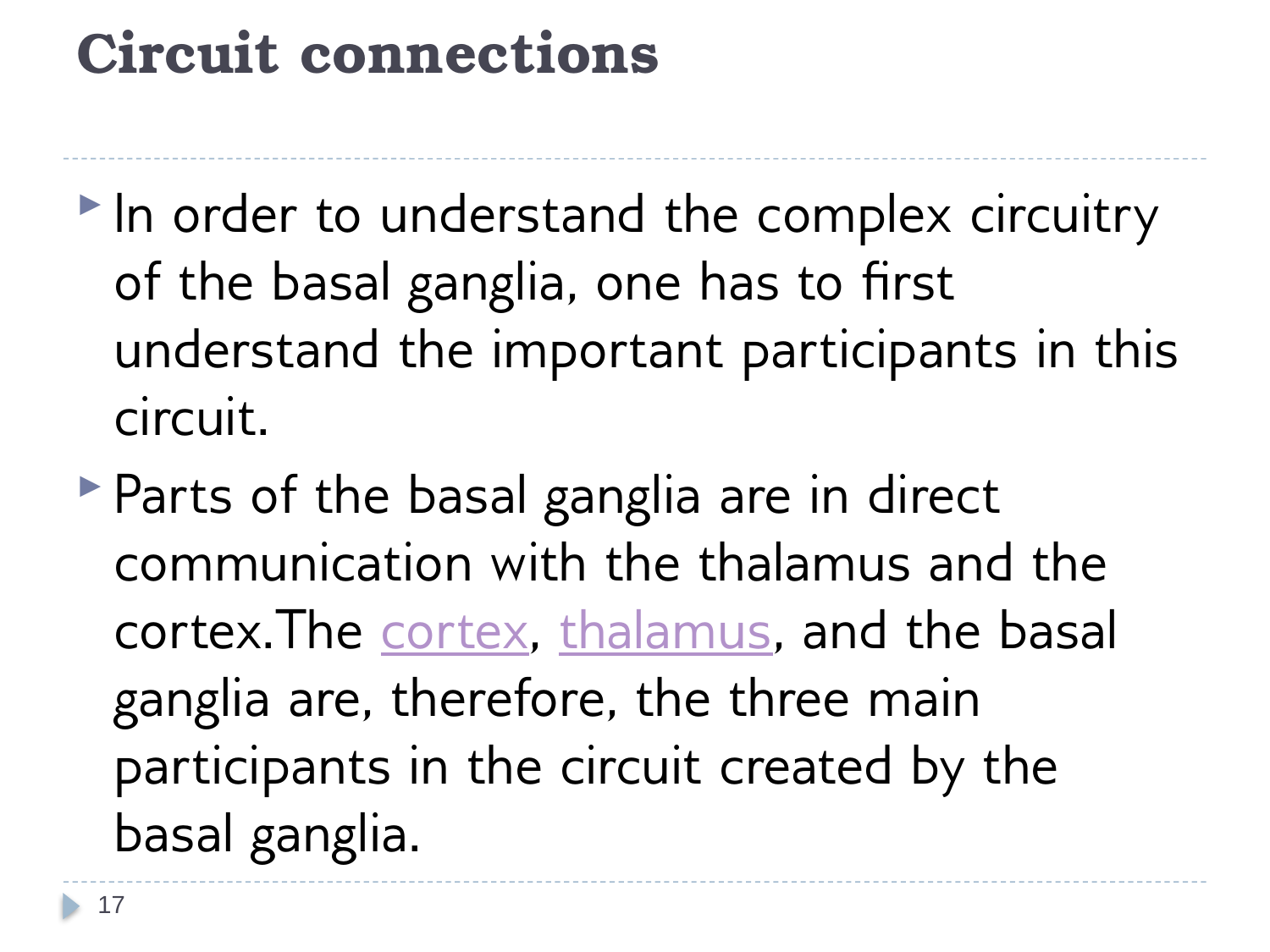

# Circuit connections
In order to understand the complex circuitry of the basal ganglia, one has to first understand the important participants in this circuit.
Parts of the basal ganglia are in direct communication with the thalamus and the cortex.The cortex, thalamus, and the basal ganglia are, therefore, the three main participants in the circuit created by the basal ganglia.

17